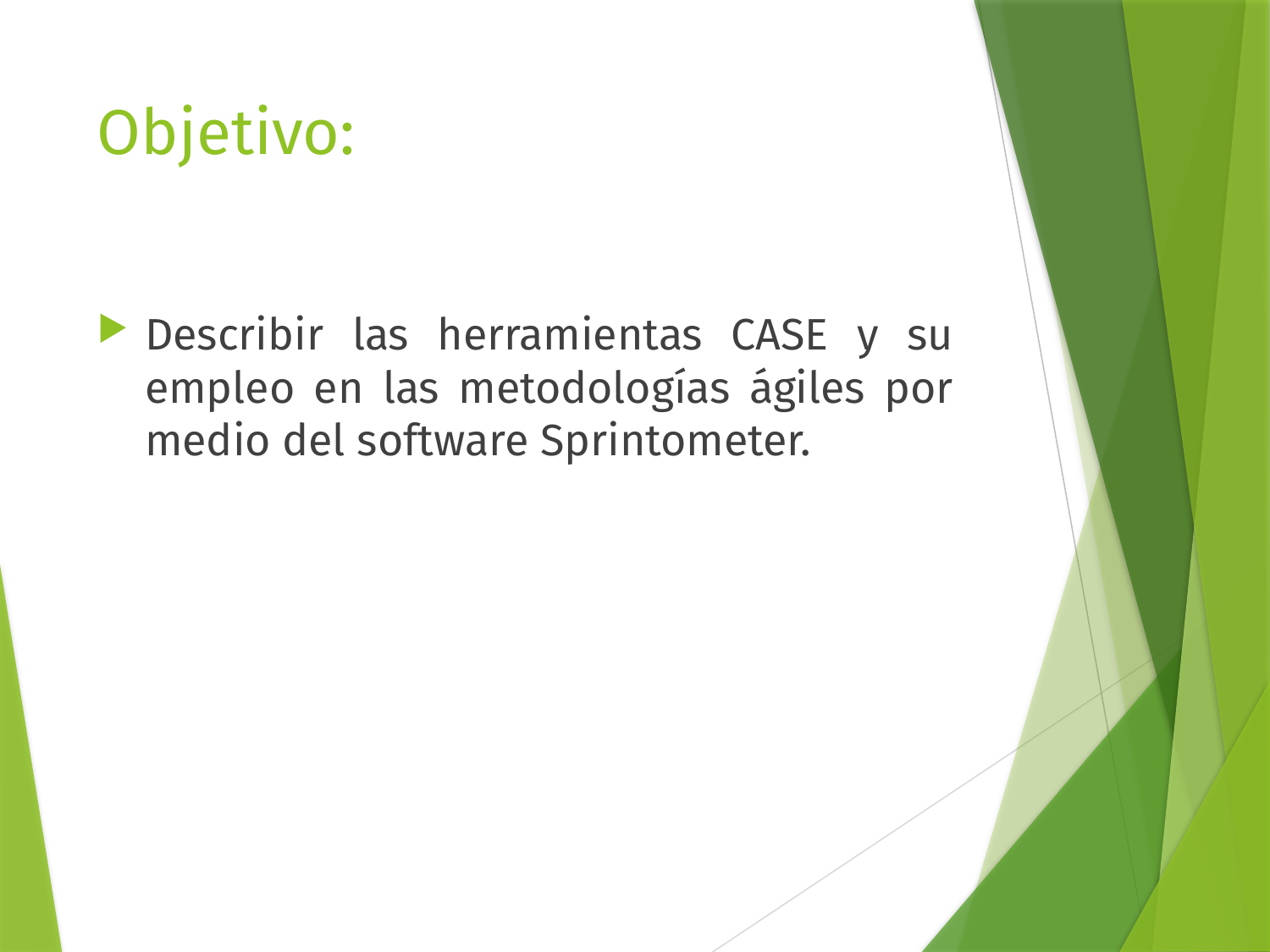

# Objetivo:
Describir las herramientas CASE y su empleo en las metodologías ágiles por medio del software Sprintometer.